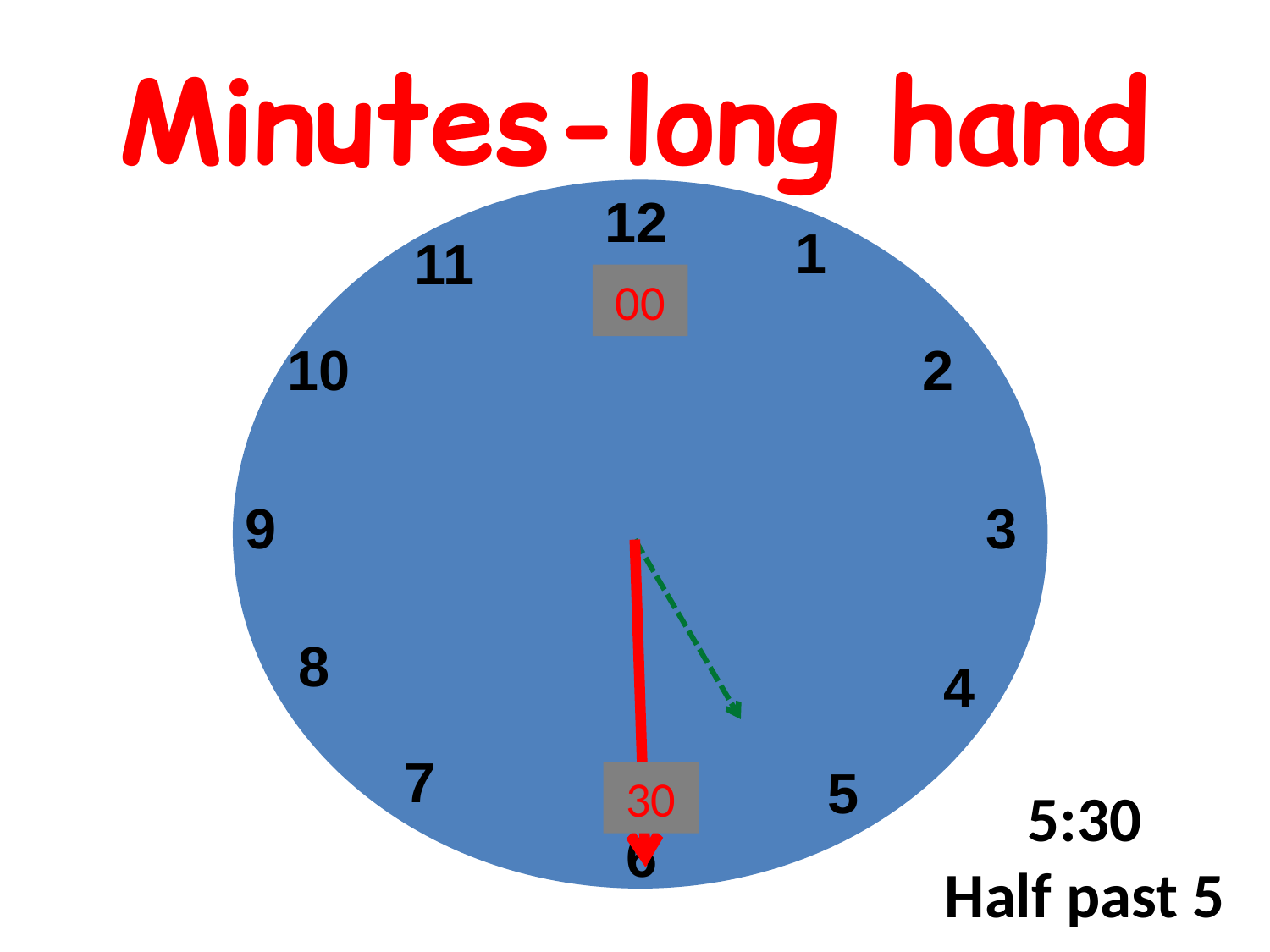

# Minutes-long hand

12
1
11
00
10
2
9
3
8
4
7
5
30
5:30
Half past 5
6